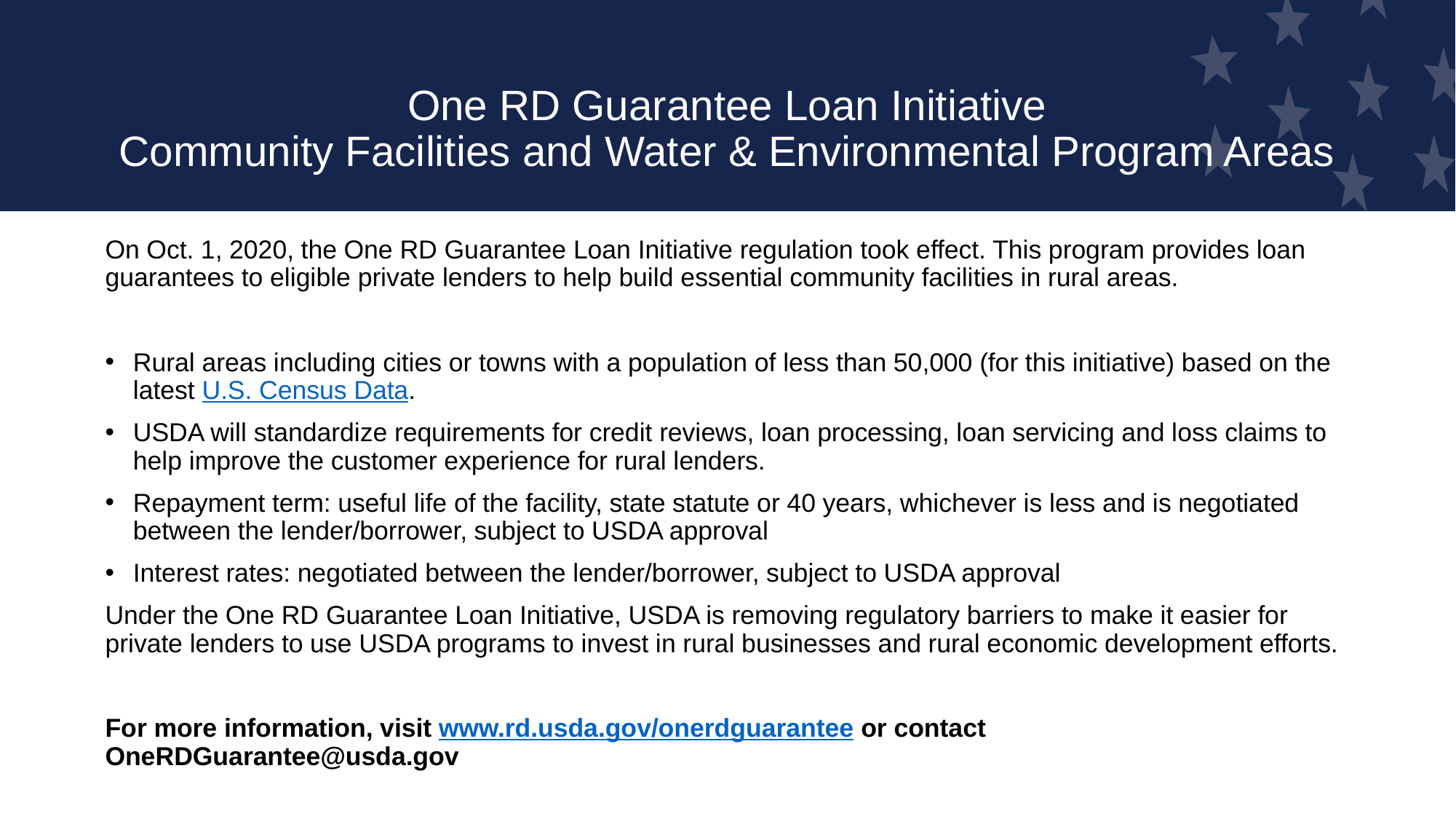

# One RD Guarantee Loan Initiative Community Facilities and Water & Environmental Program Areas
On Oct. 1, 2020, the One RD Guarantee Loan Initiative regulation took effect. This program provides loan guarantees to eligible private lenders to help build essential community facilities in rural areas.

Rural areas including cities or towns with a population of less than 50,000 (for this initiative) based on the latest U.S. Census Data.
USDA will standardize requirements for credit reviews, loan processing, loan servicing and loss claims to help improve the customer experience for rural lenders.
Repayment term: useful life of the facility, state statute or 40 years, whichever is less and is negotiated between the lender/borrower, subject to USDA approval
Interest rates: negotiated between the lender/borrower, subject to USDA approval
Under the One RD Guarantee Loan Initiative, USDA is removing regulatory barriers to make it easier for private lenders to use USDA programs to invest in rural businesses and rural economic development efforts.

For more information, visit www.rd.usda.gov/onerdguarantee or contact OneRDGuarantee@usda.gov